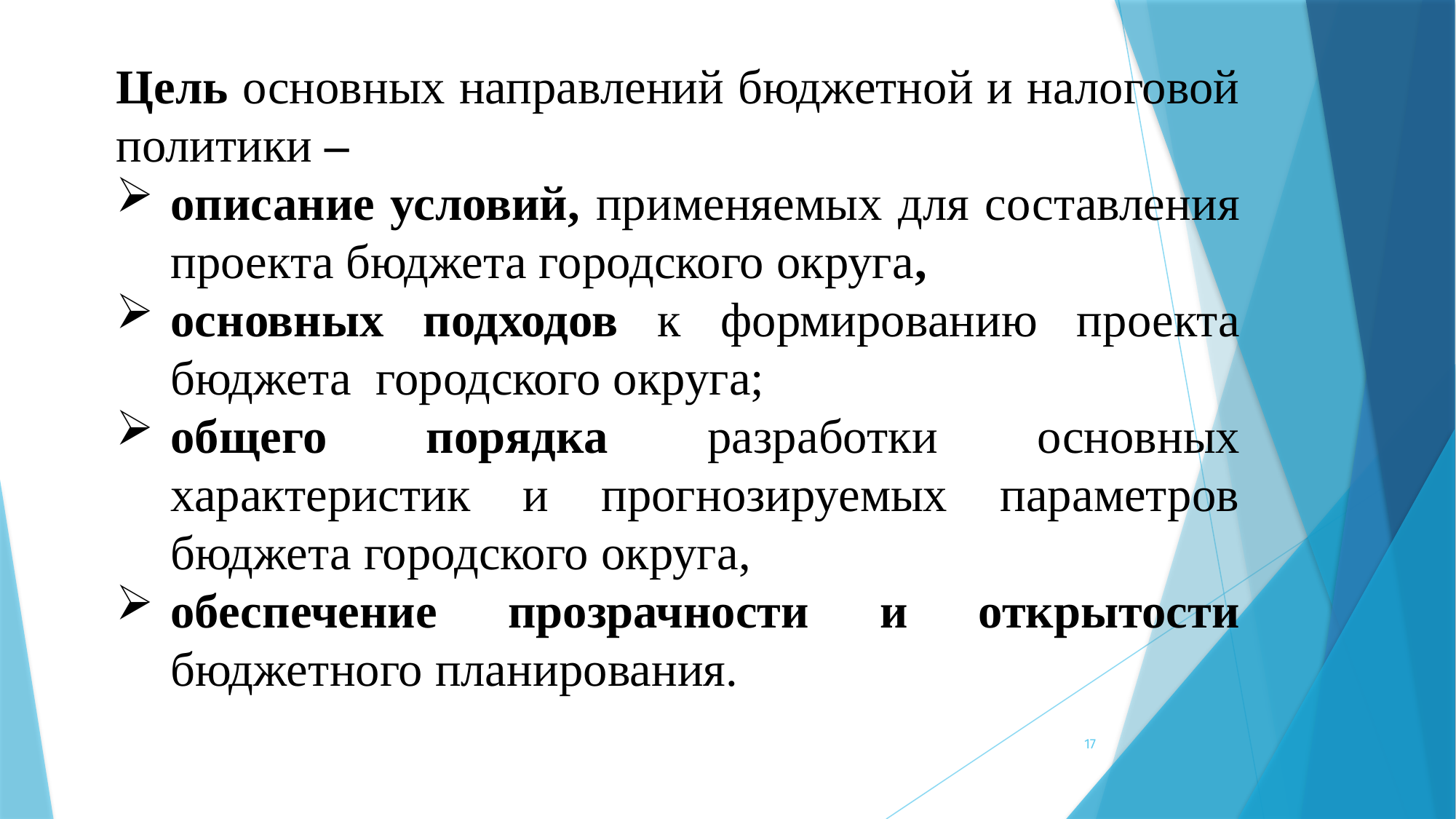

Цель основных направлений бюджетной и налоговой политики –
описание условий, применяемых для составления проекта бюджета городского округа,
основных подходов к формированию проекта бюджета  городского округа;
общего порядка разработки основных характеристик и прогнозируемых параметров бюджета городского округа,
обеспечение прозрачности и открытости бюджетного планирования.

17